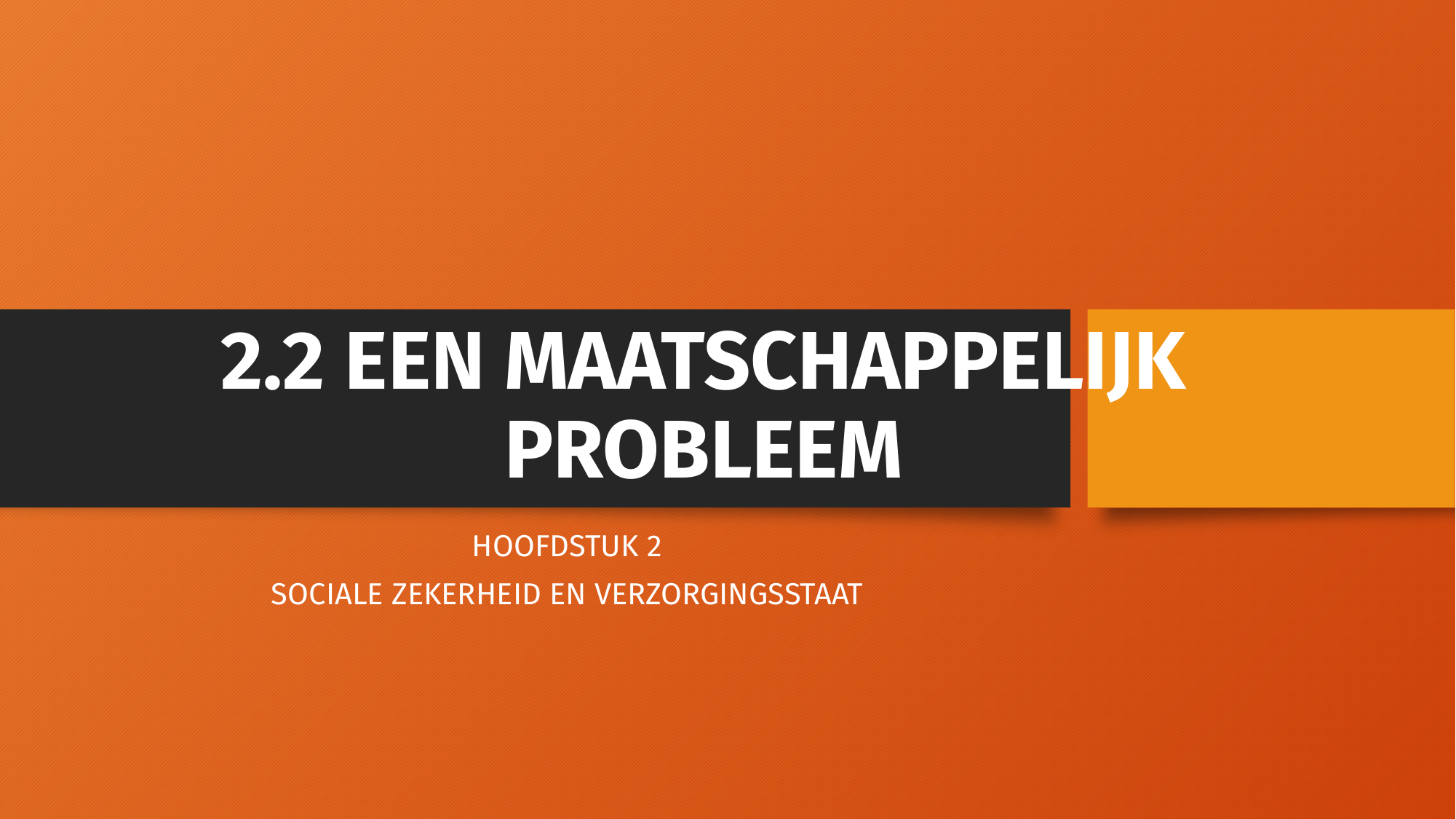

# 2.2 EEN MAATSCHAPPELIJK PROBLEEM
HOOFDSTUK 2
SOCIALE ZEKERHEID EN VERZORGINGSSTAAT